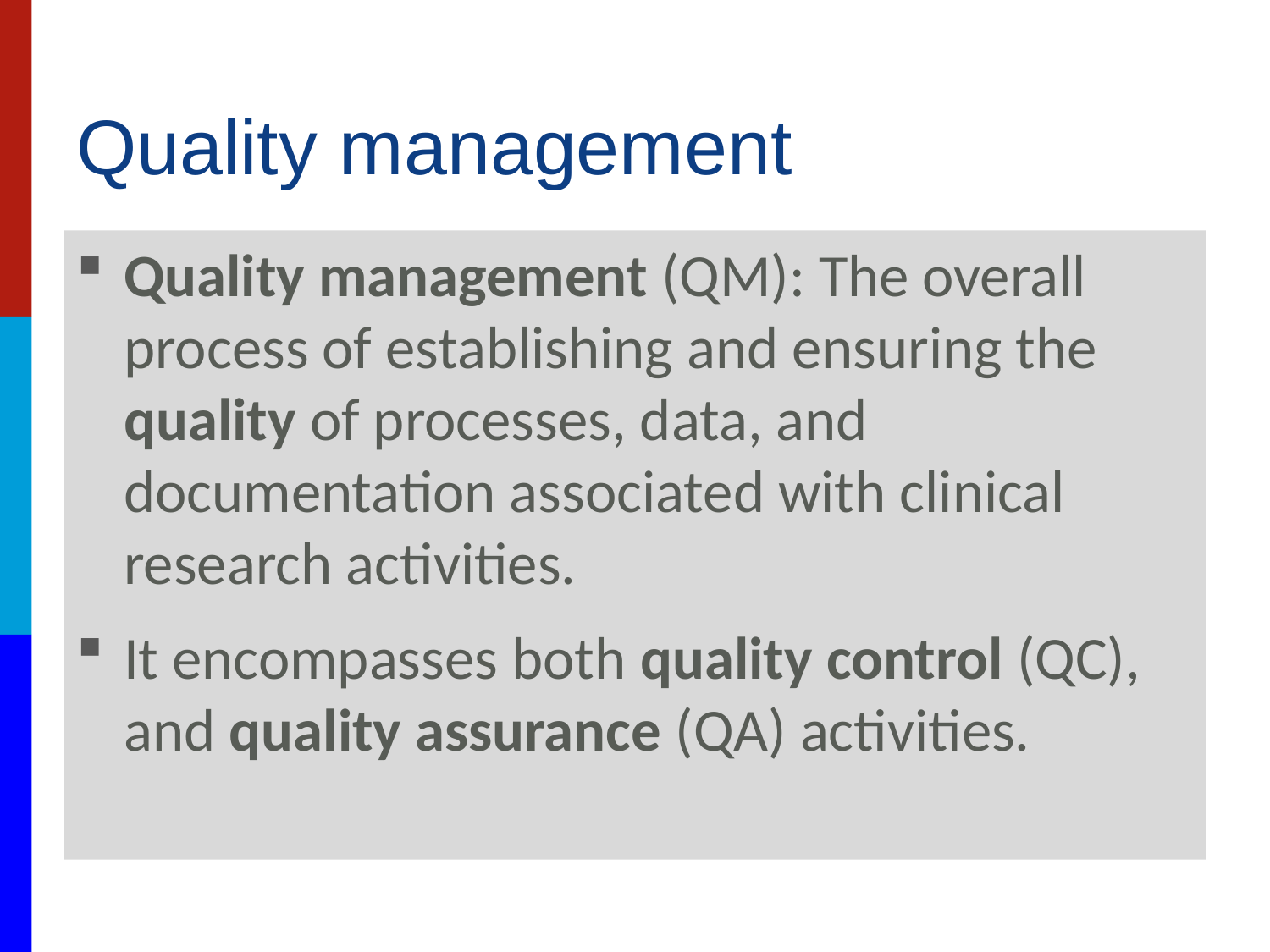

# Quality management
Quality management (QM): The overall process of establishing and ensuring the quality of processes, data, and documentation associated with clinical research activities.
It encompasses both quality control (QC), and quality assurance (QA) activities.